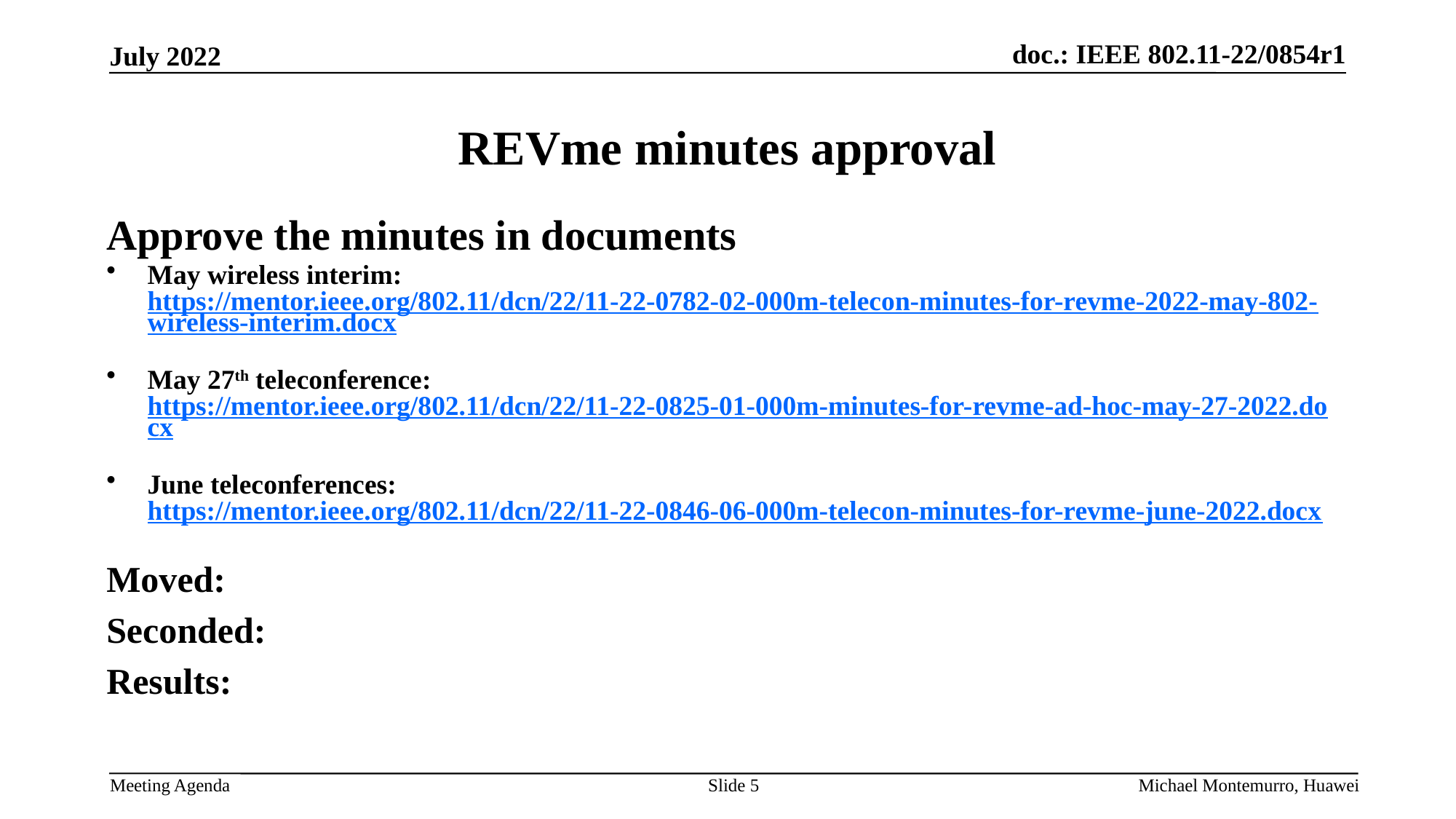

# REVme minutes approval
Approve the minutes in documents
May wireless interim: https://mentor.ieee.org/802.11/dcn/22/11-22-0782-02-000m-telecon-minutes-for-revme-2022-may-802-wireless-interim.docx
May 27th teleconference: https://mentor.ieee.org/802.11/dcn/22/11-22-0825-01-000m-minutes-for-revme-ad-hoc-may-27-2022.docx
June teleconferences: https://mentor.ieee.org/802.11/dcn/22/11-22-0846-06-000m-telecon-minutes-for-revme-june-2022.docx

Moved:
Seconded:
Results:

Slide 5
Michael Montemurro, Huawei